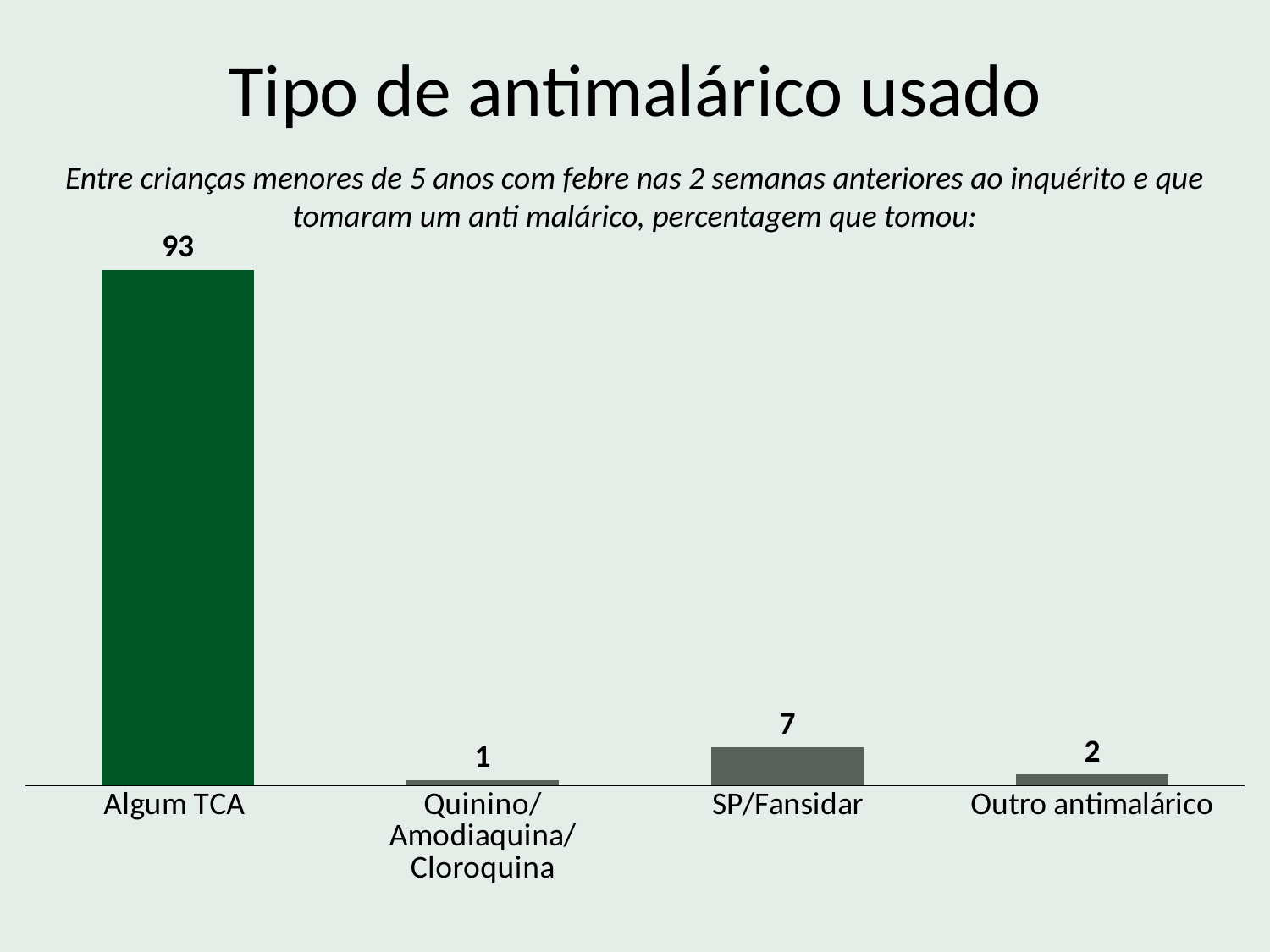

Tipo de antimalárico usado
Entre crianças menores de 5 anos com febre nas 2 semanas anteriores ao inquérito e que tomaram um anti malárico, percentagem que tomou:

### Chart

| Category | Age in months |
|---|---|
| Algum TCA  | 93.0 |
| Quinino/Amodiaquina/ Cloroquina | 1.0 |
| SP/Fansidar | 7.0 |
| Outro antimalárico | 2.0 |